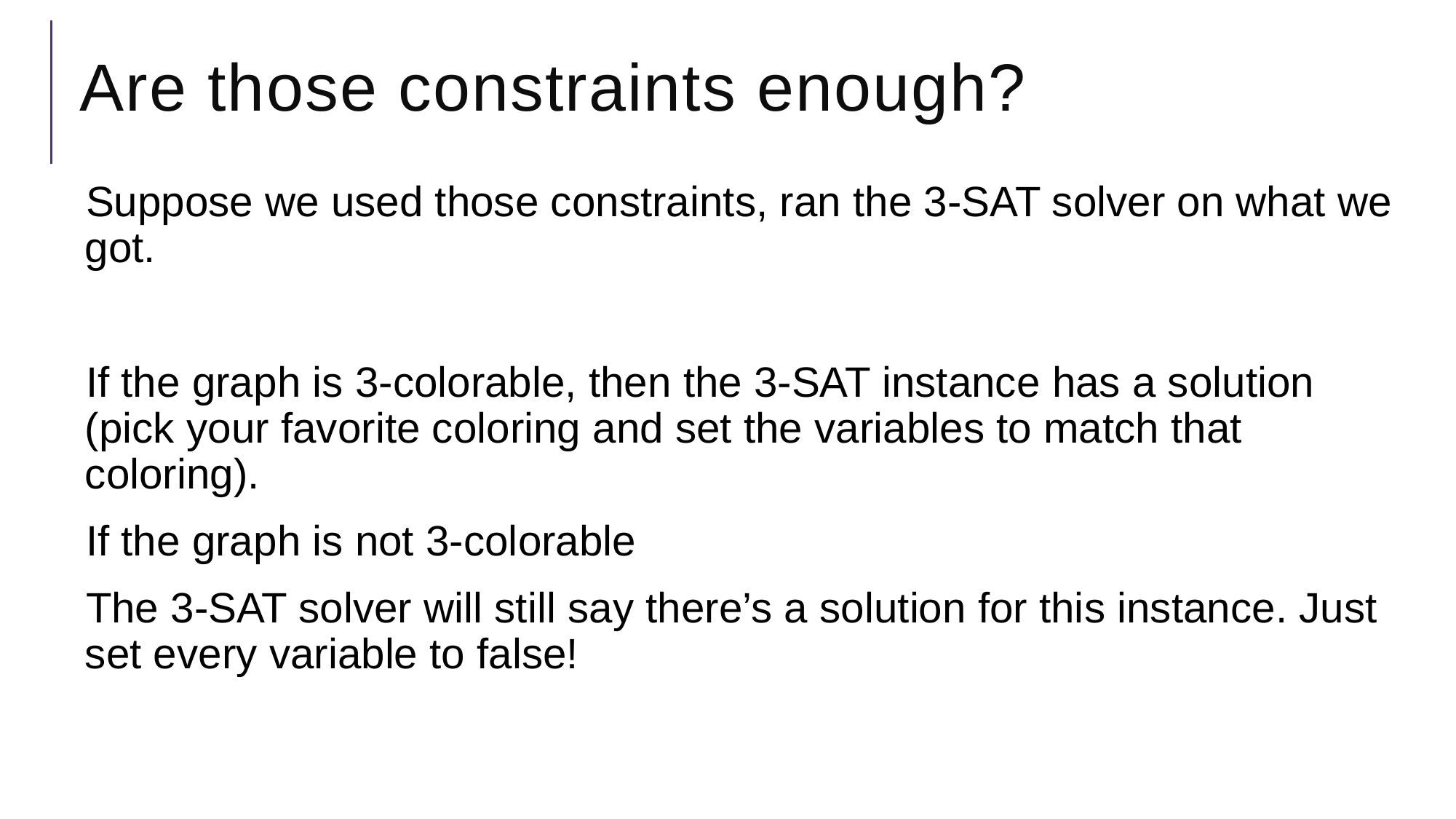

# Are those constraints enough?
Suppose we used those constraints, ran the 3-SAT solver on what we got.

If the graph is 3-colorable, then the 3-SAT instance has a solution (pick your favorite coloring and set the variables to match that coloring).
If the graph is not 3-colorable
The 3-SAT solver will still say there’s a solution for this instance. Just set every variable to false!